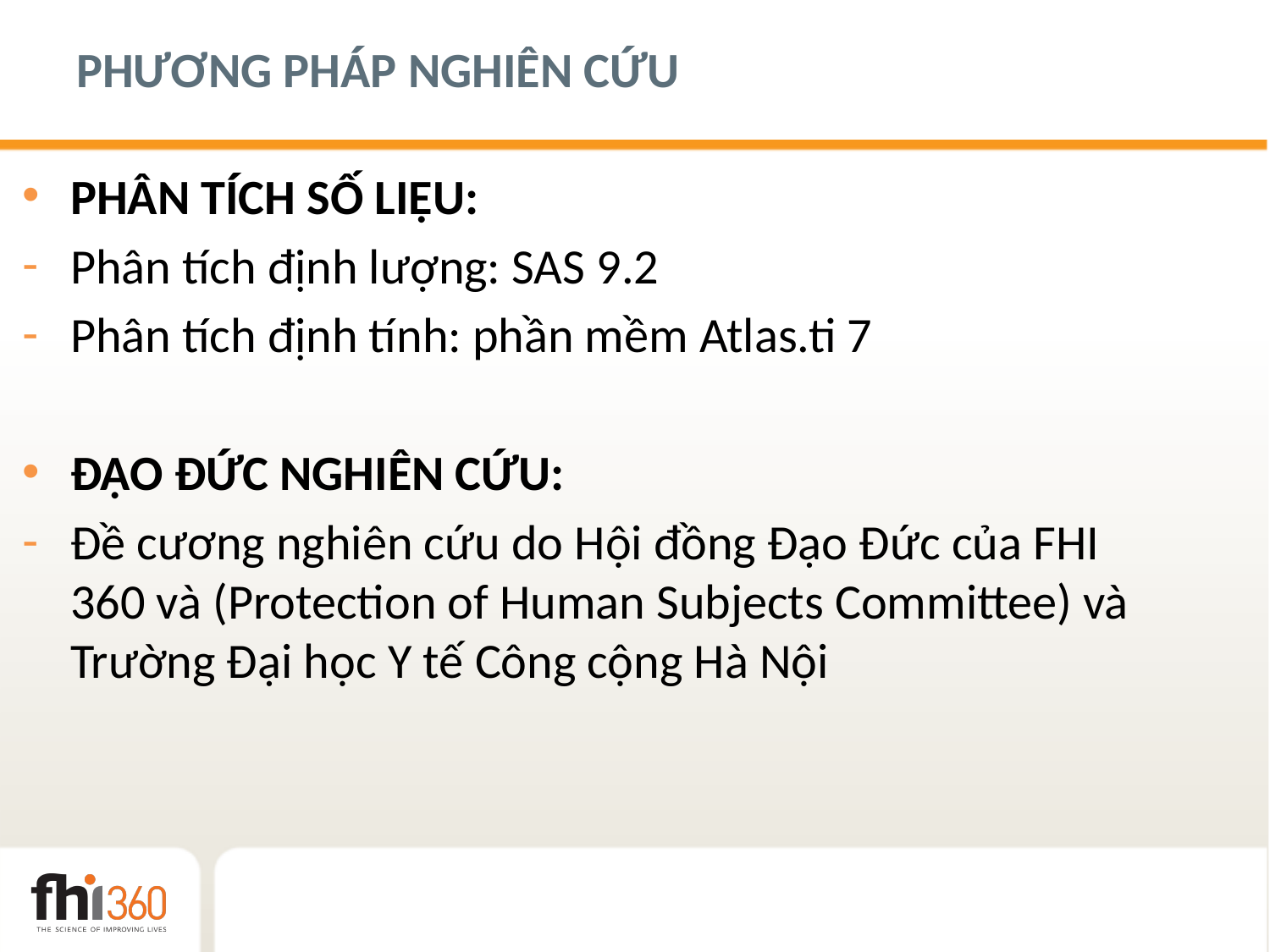

# PHƯƠNG PHÁP NGHIÊN CỨU
PHÂN TÍCH SỐ LIỆU:
Phân tích định lượng: SAS 9.2
Phân tích định tính: phần mềm Atlas.ti 7

ĐẠO ĐỨC NGHIÊN CỨU:
Đề cương nghiên cứu do Hội đồng Đạo Đức của FHI 360 và (Protection of Human Subjects Committee) và Trường Đại học Y tế Công cộng Hà Nội